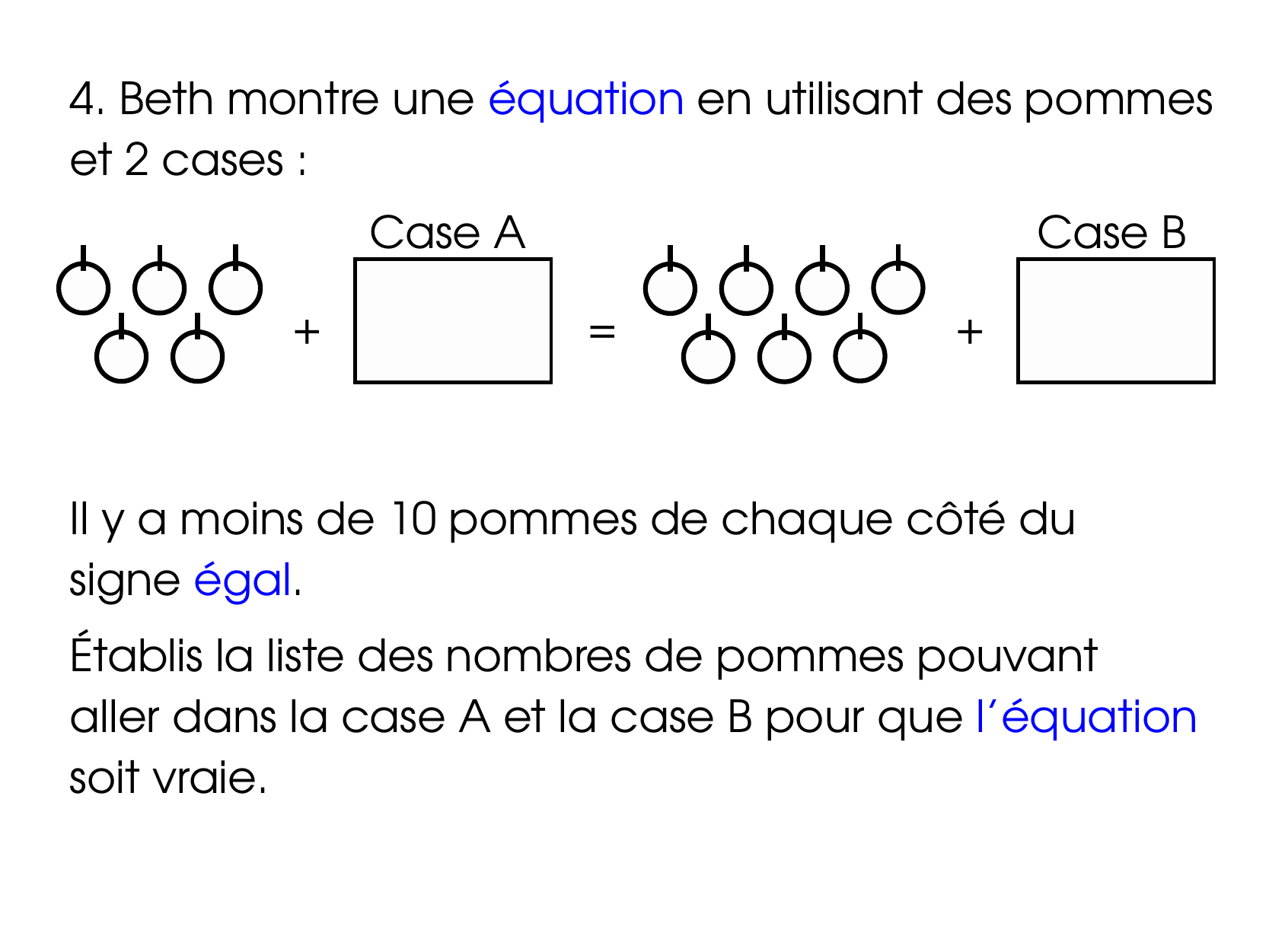

4. Beth montre une équation en utilisant des pommes et 2 cases :
Case A
Case B

+
=
+
Il y a moins de 10 pommes de chaque côté du
signe égal.
Établis la liste des nombres de pommes pouvant
aller dans la case A et la case B pour que l’équation soit vraie.